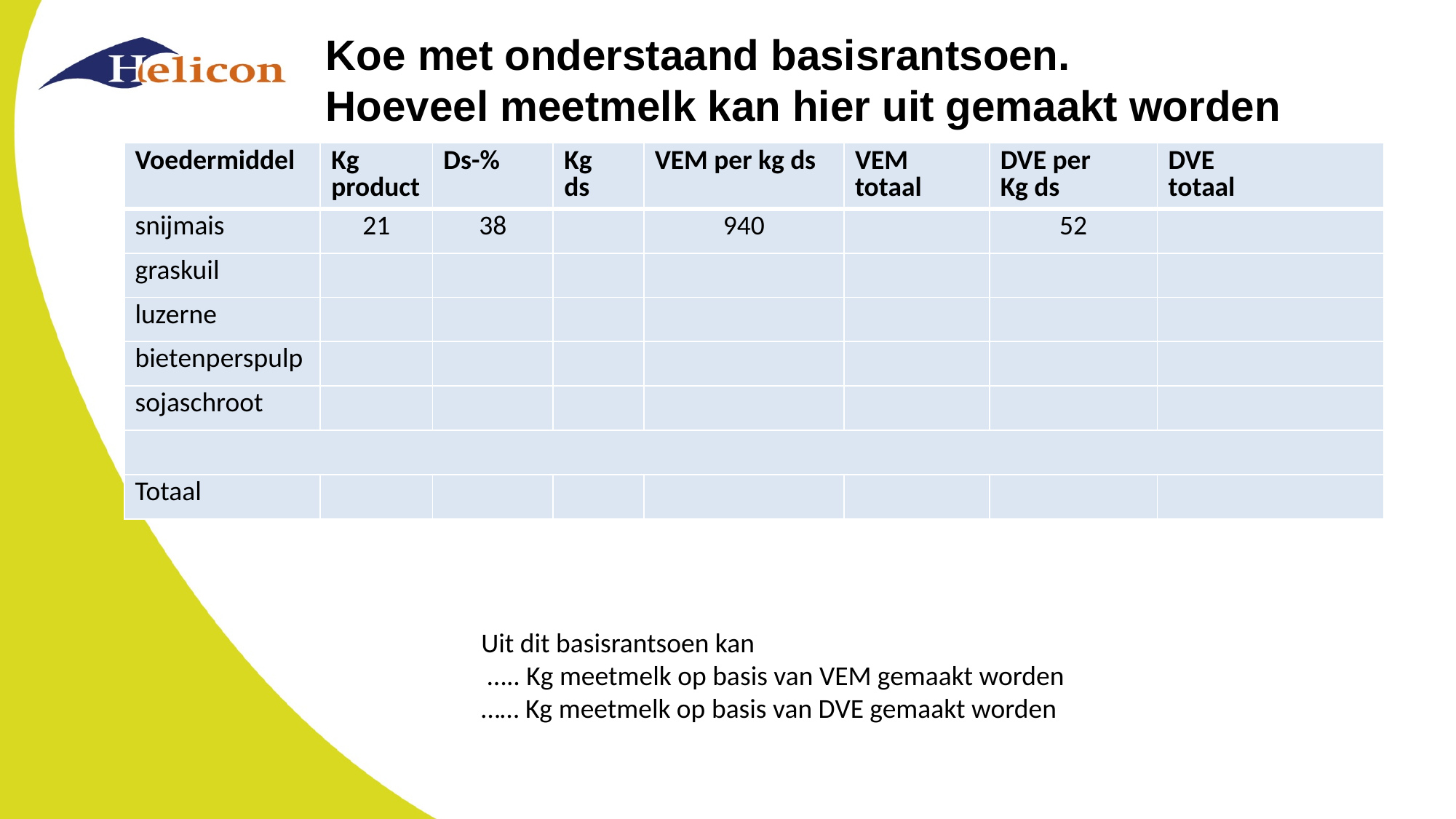

# Koe met onderstaand basisrantsoen. Hoeveel meetmelk kan hier uit gemaakt worden
| Voedermiddel | Kg product | Ds-% | Kg ds | VEM per kg ds | VEM totaal | DVE per Kg ds | DVE totaal |
| --- | --- | --- | --- | --- | --- | --- | --- |
| snijmais | 21 | 38 |  | 940 |  | 52 |  |
| graskuil |  |  |  |  |  |  |  |
| luzerne |  |  |  |  |  |  |  |
| bietenperspulp |  |  |  |  |  |  |  |
| sojaschroot |  |  |  |  |  |  |  |
|  |  |  |  |  |  |  |  |
| Totaal |  |  |  |  |  |  |  |
Uit dit basisrantsoen kan
 ….. Kg meetmelk op basis van VEM gemaakt worden
…… Kg meetmelk op basis van DVE gemaakt worden